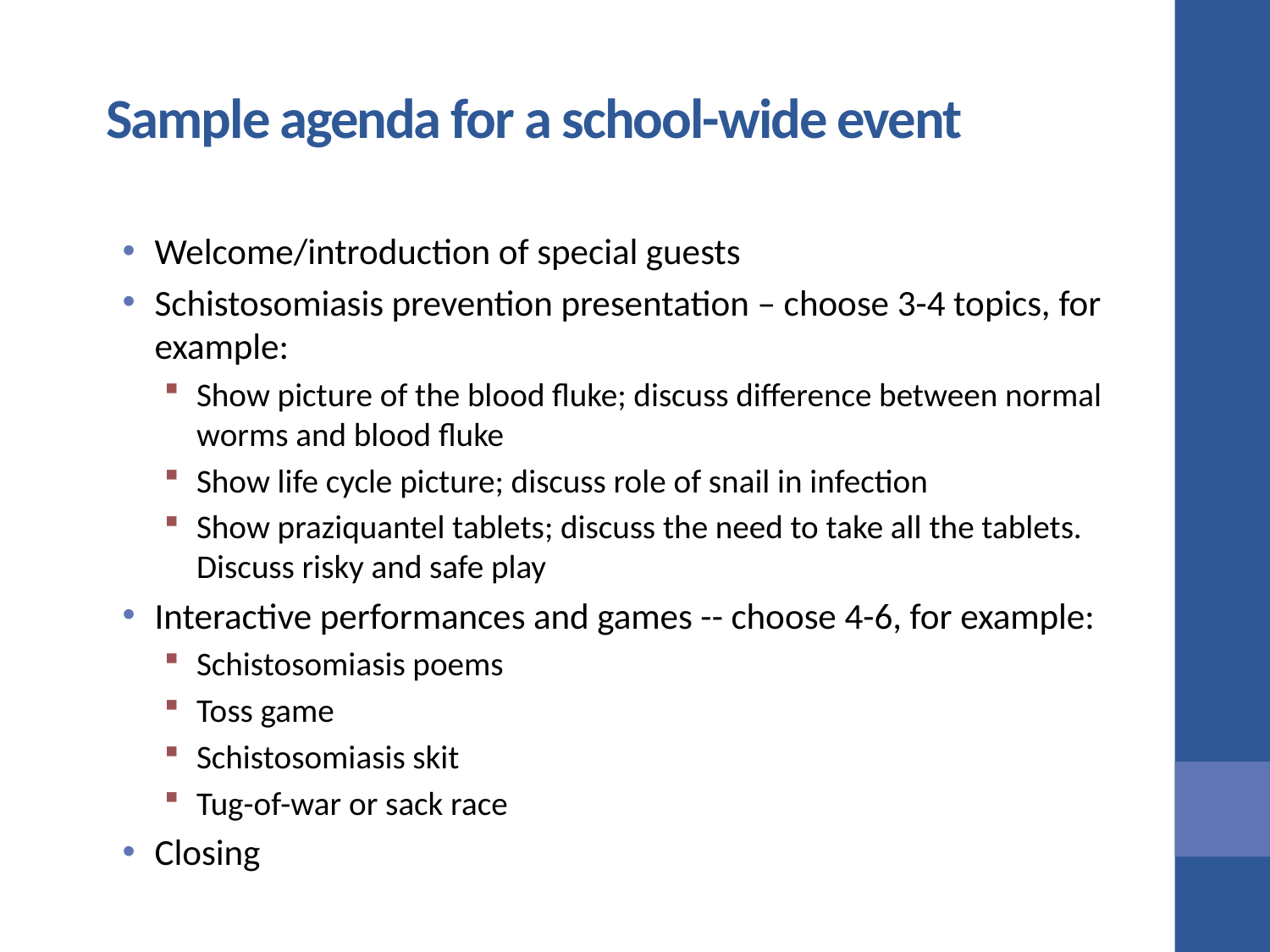

# Sample agenda for a school-wide event
Welcome/introduction of special guests
Schistosomiasis prevention presentation – choose 3-4 topics, for example:
Show picture of the blood fluke; discuss difference between normal worms and blood fluke
Show life cycle picture; discuss role of snail in infection
Show praziquantel tablets; discuss the need to take all the tablets. Discuss risky and safe play
Interactive performances and games -- choose 4-6, for example:
Schistosomiasis poems
Toss game
Schistosomiasis skit
Tug-of-war or sack race
Closing